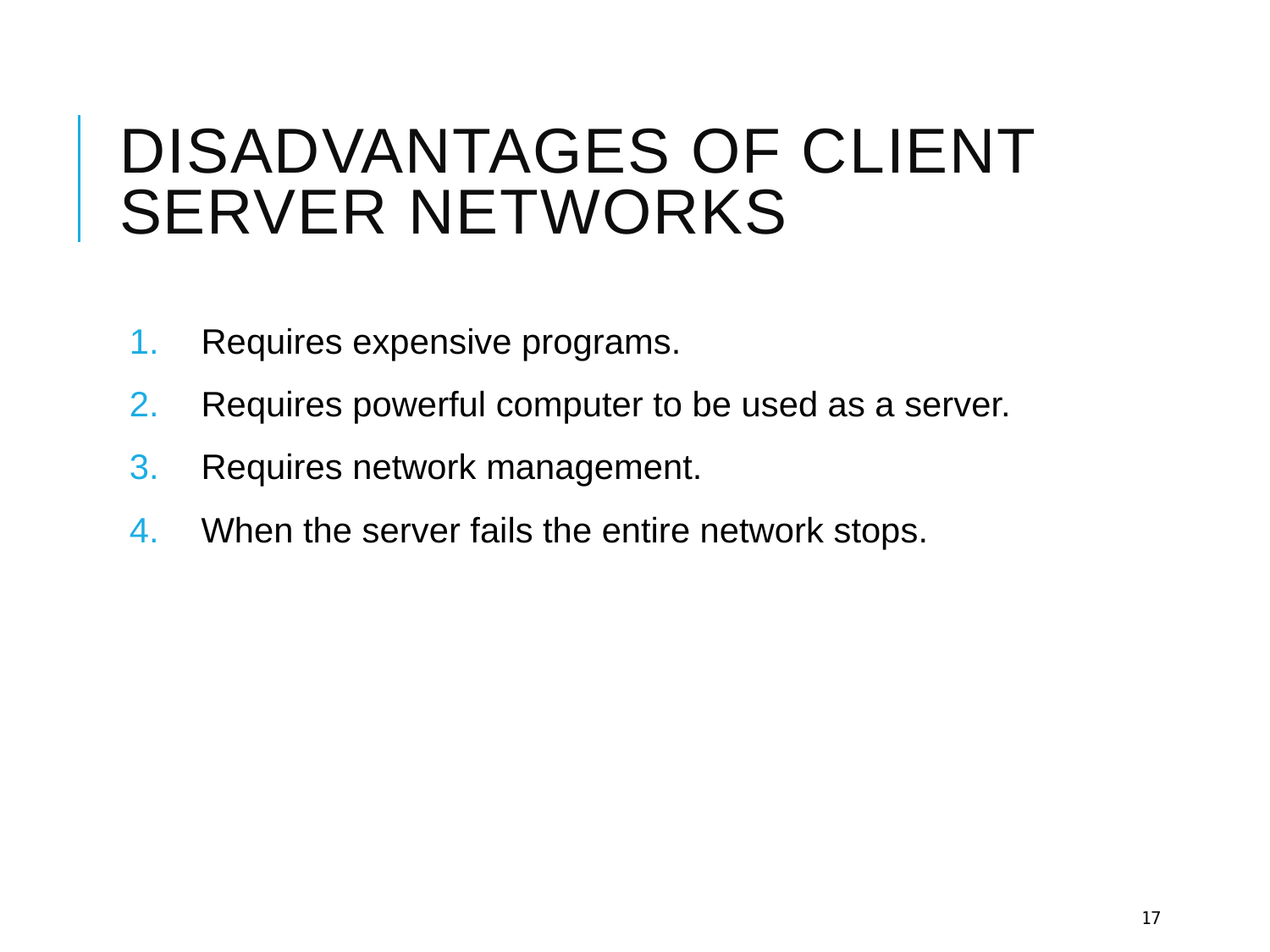

# Disadvantages of Client Server Networks
Requires expensive programs.
Requires powerful computer to be used as a server.
Requires network management.
When the server fails the entire network stops.

17